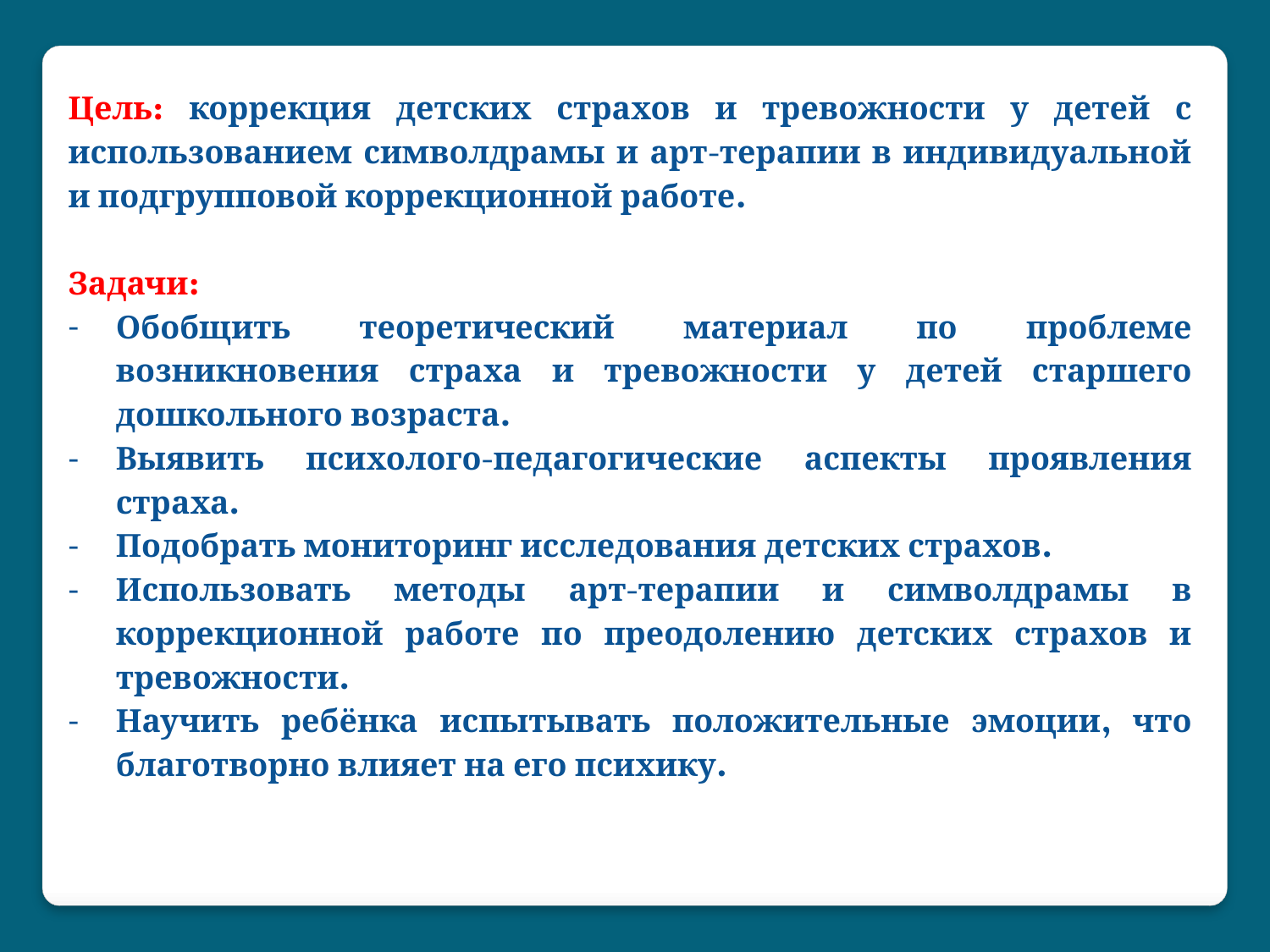

Цель: коррекция детских страхов и тревожности у детей с использованием символдрамы и арт-терапии в индивидуальной и подгрупповой коррекционной работе.

Задачи:
Обобщить теоретический материал по проблеме возникновения страха и тревожности у детей старшего дошкольного возраста.
Выявить психолого-педагогические аспекты проявления страха.
Подобрать мониторинг исследования детских страхов.
Использовать методы арт-терапии и символдрамы в коррекционной работе по преодолению детских страхов и тревожности.
Научить ребёнка испытывать положительные эмоции, что благотворно влияет на его психику.